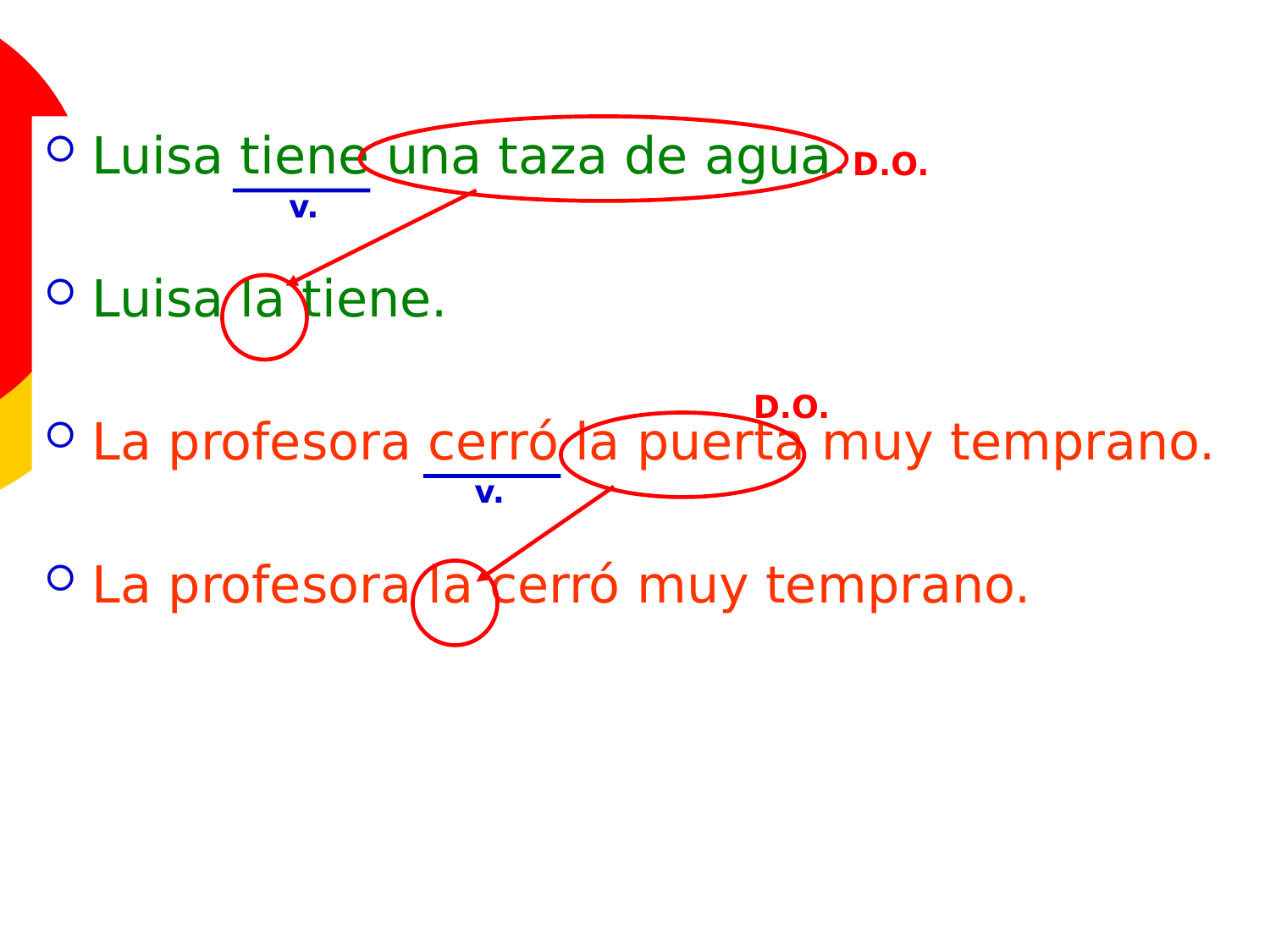

Luisa tiene una taza de agua.

Luisa la tiene.

La profesora cerró la puerta muy temprano.

La profesora la cerró muy temprano.

D.O.
v.

D.O.

v.